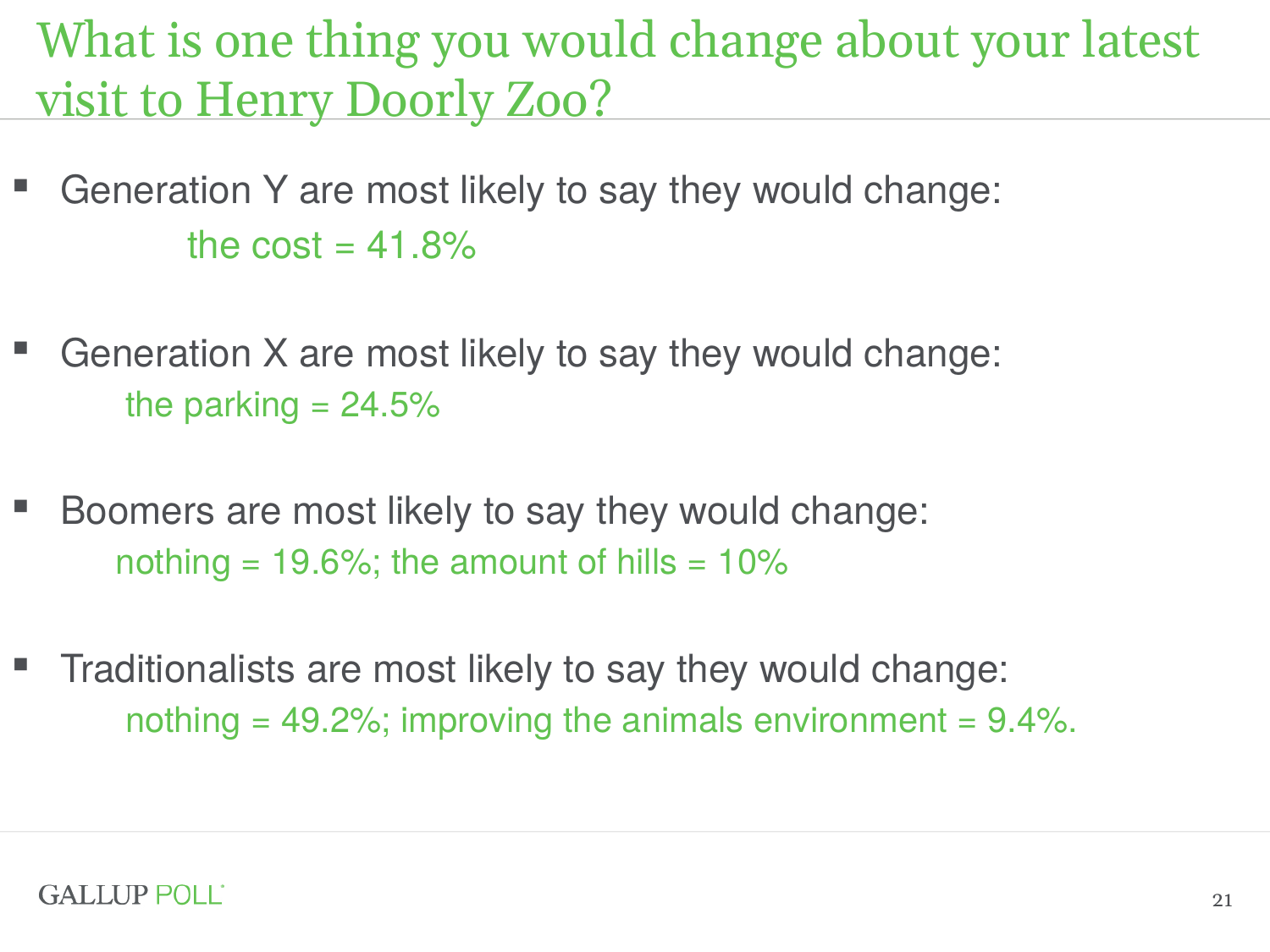

# What is one thing you would change about your latest visit to Henry Doorly Zoo?
Generation Y are most likely to say they would change:
		the cost = 41.8%

Generation X are most likely to say they would change:
	 the parking = 24.5%

Boomers are most likely to say they would change:
	nothing = 19.6%; the amount of hills = 10%

Traditionalists are most likely to say they would change:
	 nothing = 49.2%; improving the animals environment = 9.4%.
21